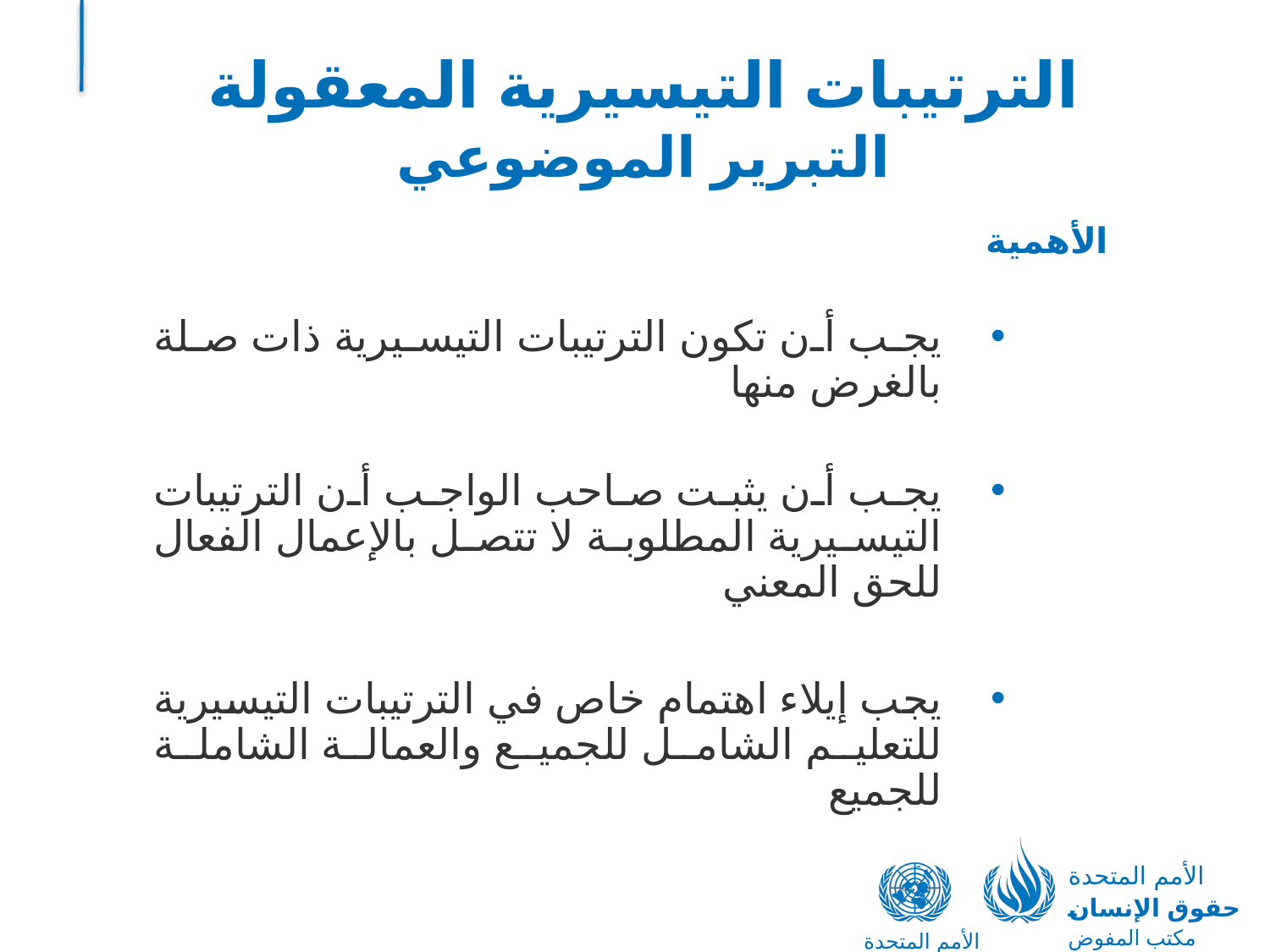

# الترتيبات التيسيرية المعقولة التبرير الموضوعي
الأهمية

يجب أن تكون الترتيبات التيسيرية ذات صلة بالغرض منها

يجب أن يثبت صاحب الواجب أن الترتيبات التيسيرية المطلوبة لا تتصل بالإعمال الفعال للحق المعني

يجب إيلاء اهتمام خاص في الترتيبات التيسيرية للتعليم الشامل للجميع والعمالة الشاملة للجميع
الأمم المتحدة
حقوق الإنسان
مكتب المفوض السامي
الأمم المتحدة